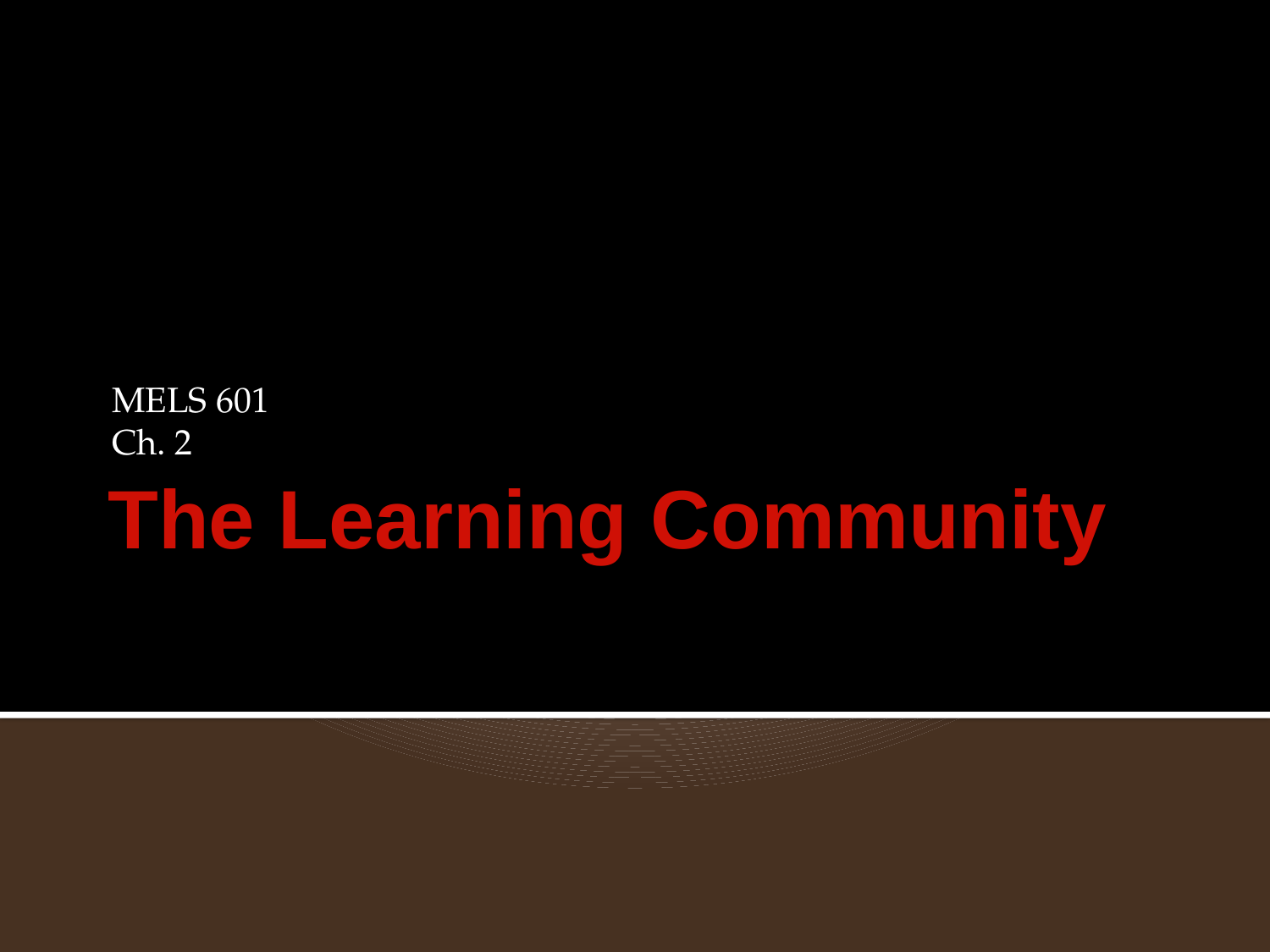

MELS 601
Ch. 2
# The Learning Community